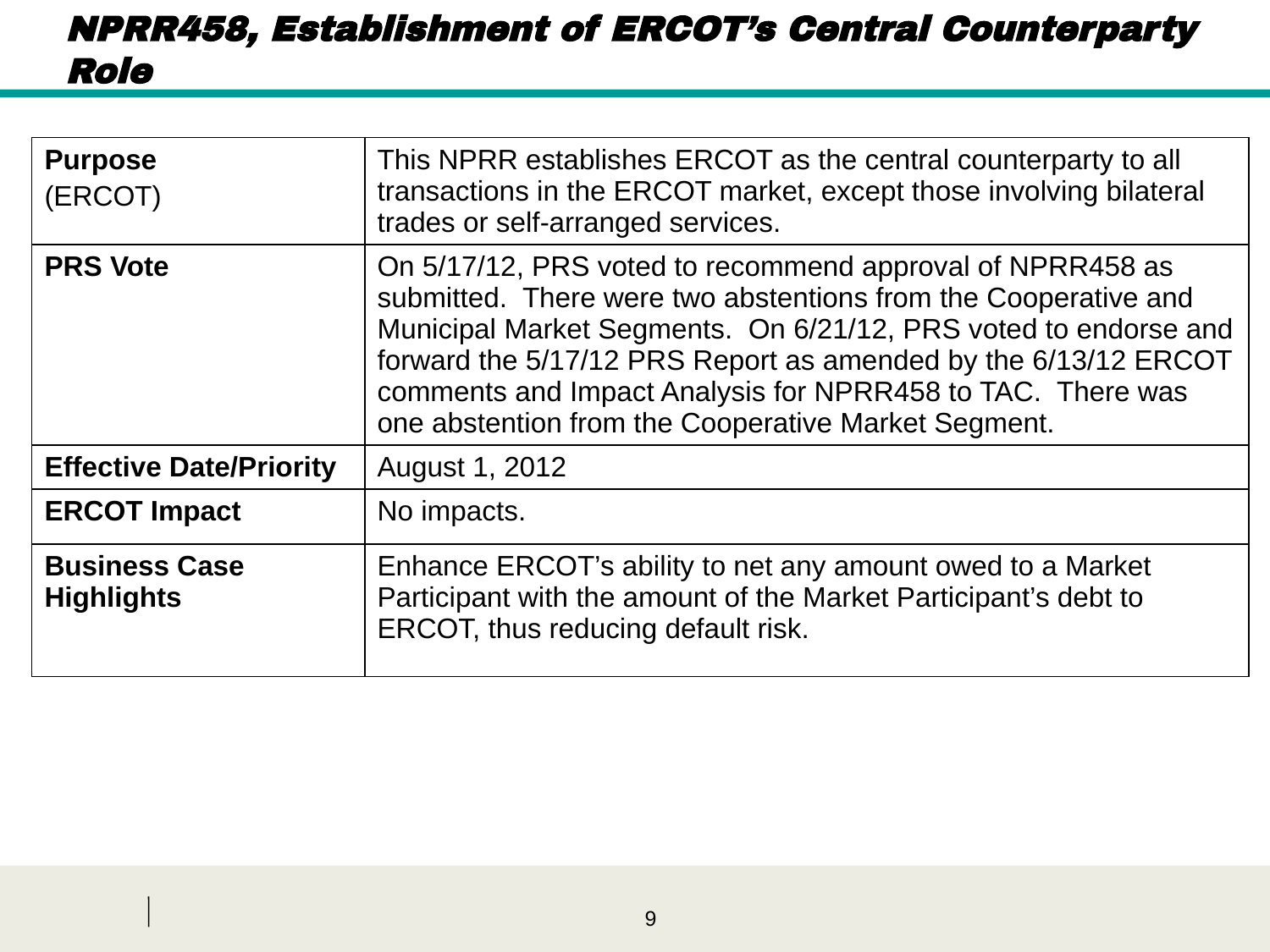

NPRR458, Establishment of ERCOT’s Central Counterparty Role
| Purpose (ERCOT) | This NPRR establishes ERCOT as the central counterparty to all transactions in the ERCOT market, except those involving bilateral trades or self-arranged services. |
| --- | --- |
| PRS Vote | On 5/17/12, PRS voted to recommend approval of NPRR458 as submitted. There were two abstentions from the Cooperative and Municipal Market Segments. On 6/21/12, PRS voted to endorse and forward the 5/17/12 PRS Report as amended by the 6/13/12 ERCOT comments and Impact Analysis for NPRR458 to TAC. There was one abstention from the Cooperative Market Segment. |
| Effective Date/Priority | August 1, 2012 |
| ERCOT Impact | No impacts. |
| Business Case Highlights | Enhance ERCOT’s ability to net any amount owed to a Market Participant with the amount of the Market Participant’s debt to ERCOT, thus reducing default risk. |